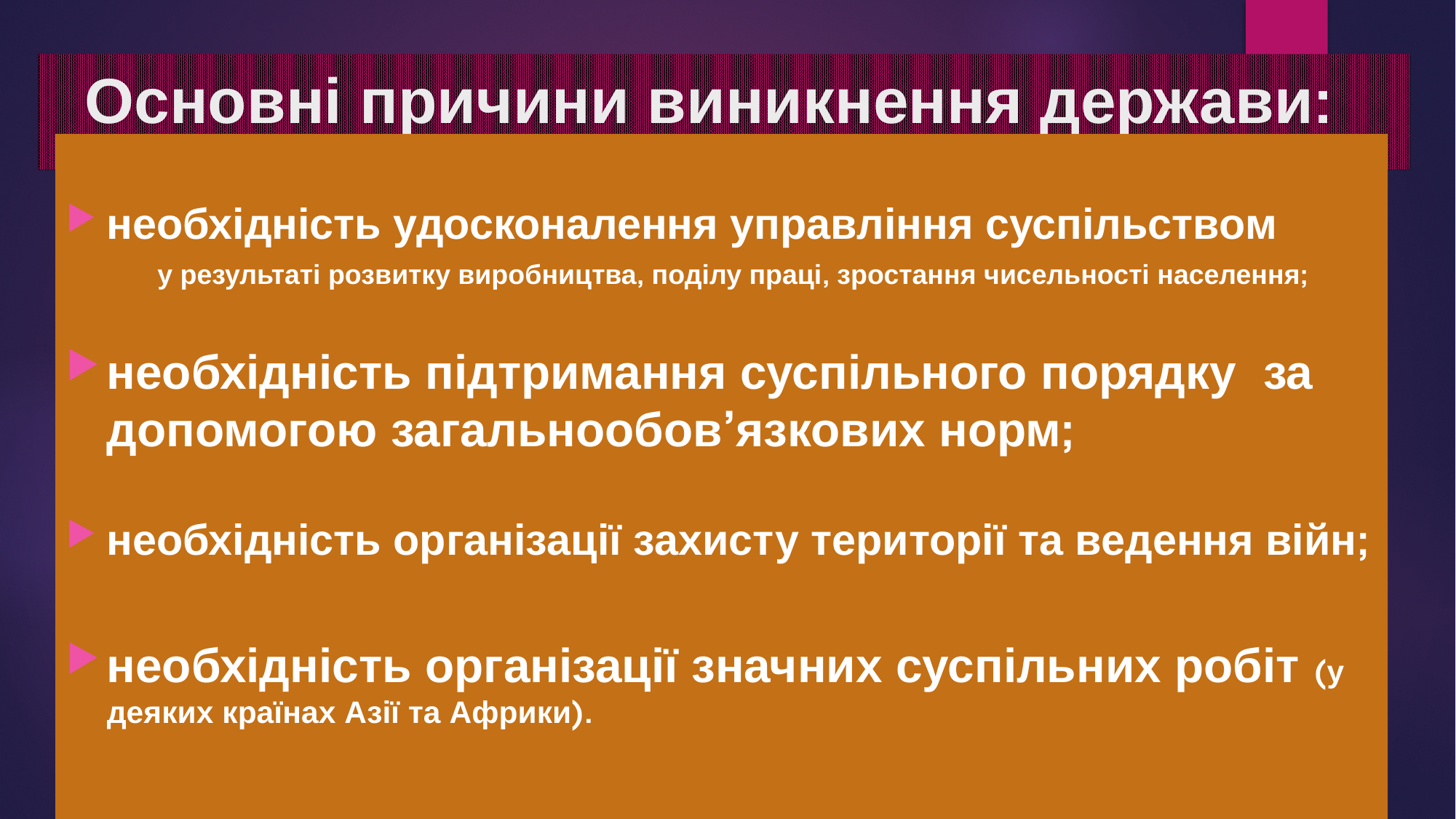

# Основні причини виникнення держави:

необхідність удосконалення управління суспільством
    у результаті розвитку виробництва, поділу праці, зростання чисельності населення;

необхідність підтримання суспільного порядку  за допомогою загальнообов’язкових норм;

необхідність організації захисту території та ведення війн;

необхідність організації значних суспільних робіт (у деяких країнах Азії та Африки).